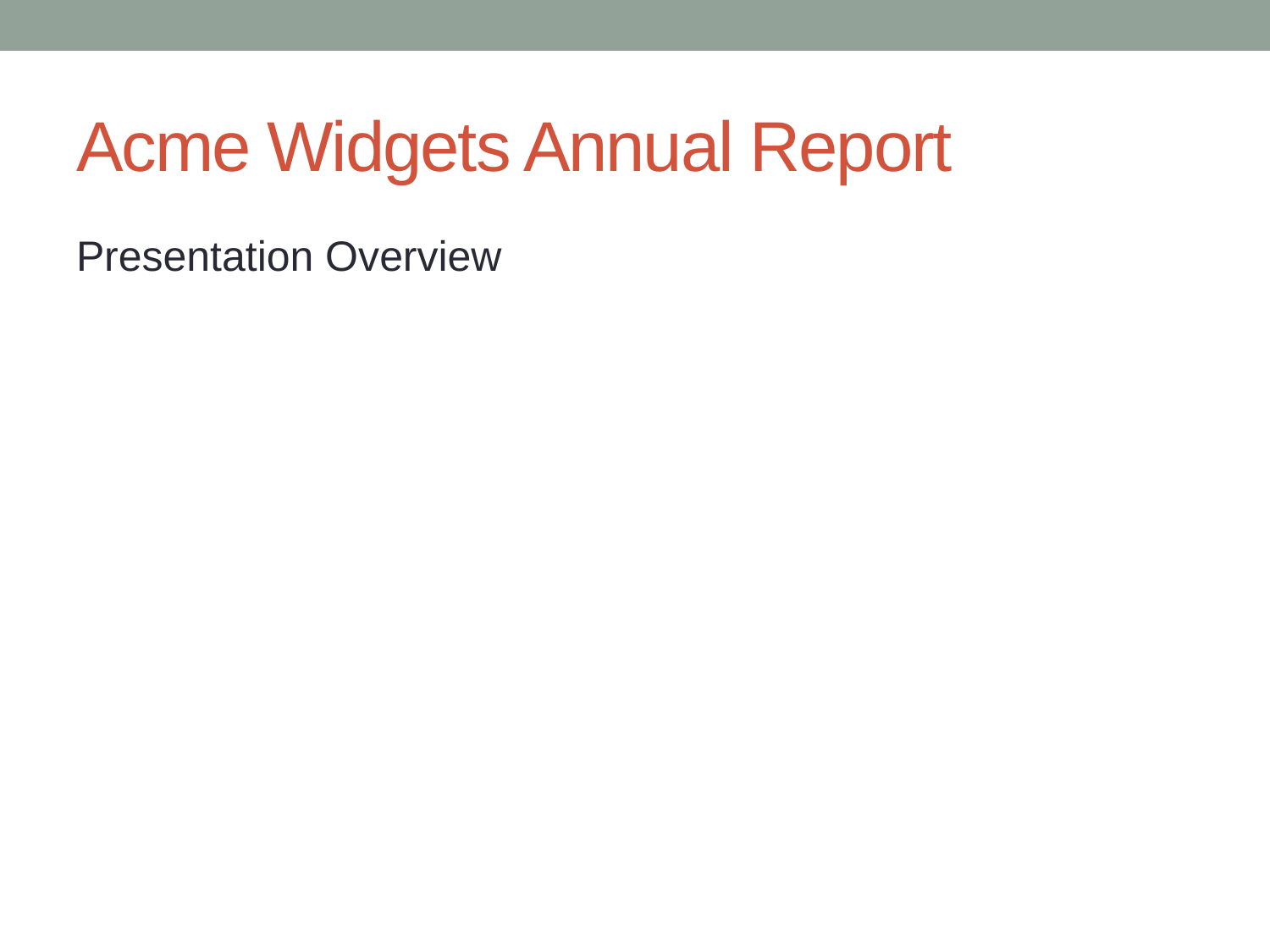

# Acme Widgets Annual Report
Presentation Overview